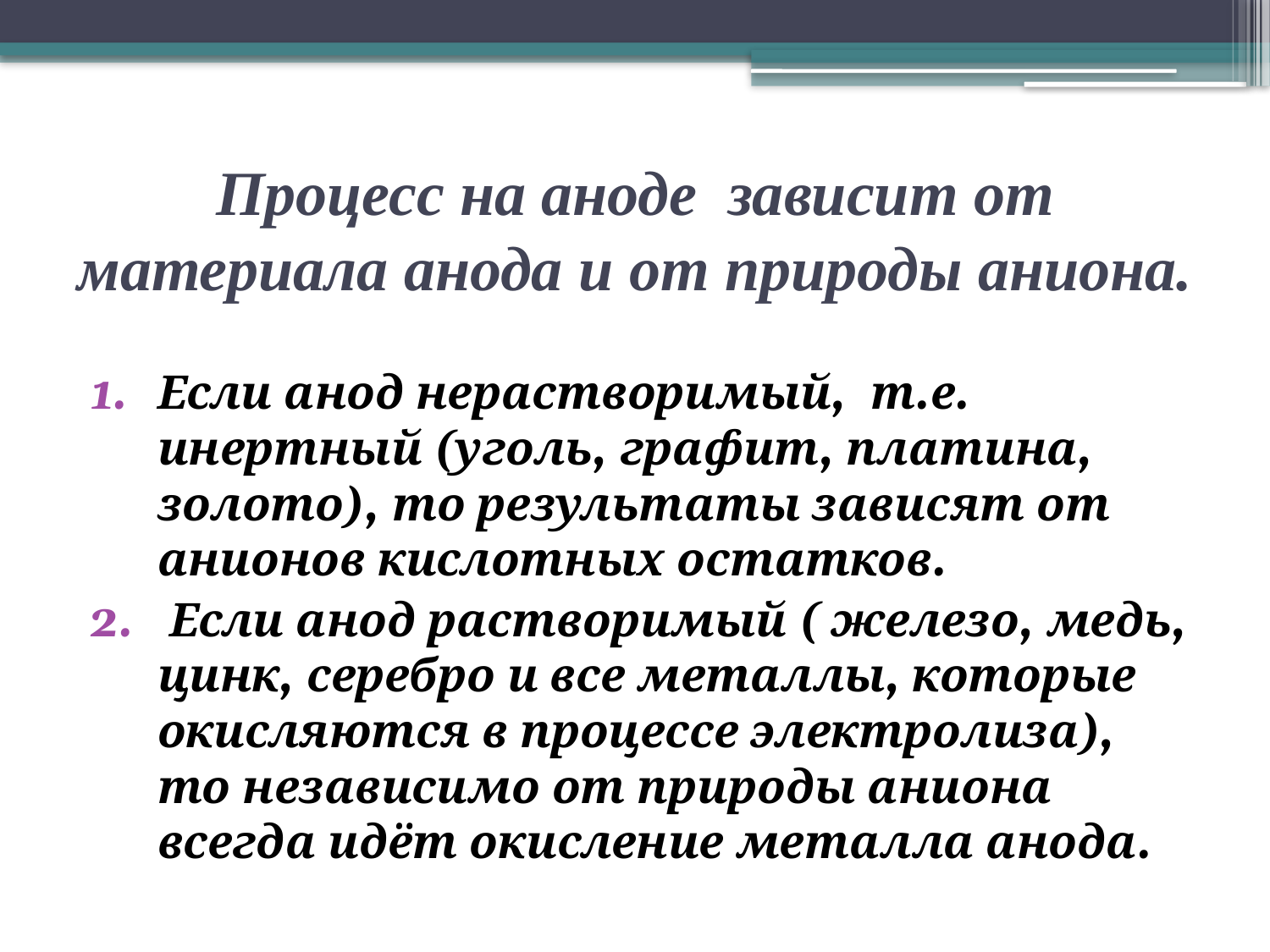

# Процесс на аноде  зависит от материала анода и от природы аниона.
Если анод нерастворимый,  т.е. инертный (уголь, графит, платина, золото), то результаты зависят от анионов кислотных остатков.
 Если анод растворимый ( железо, медь, цинк, серебро и все металлы, которые окисляются в процессе электролиза), то независимо от природы аниона всегда идёт окисление металла анода.